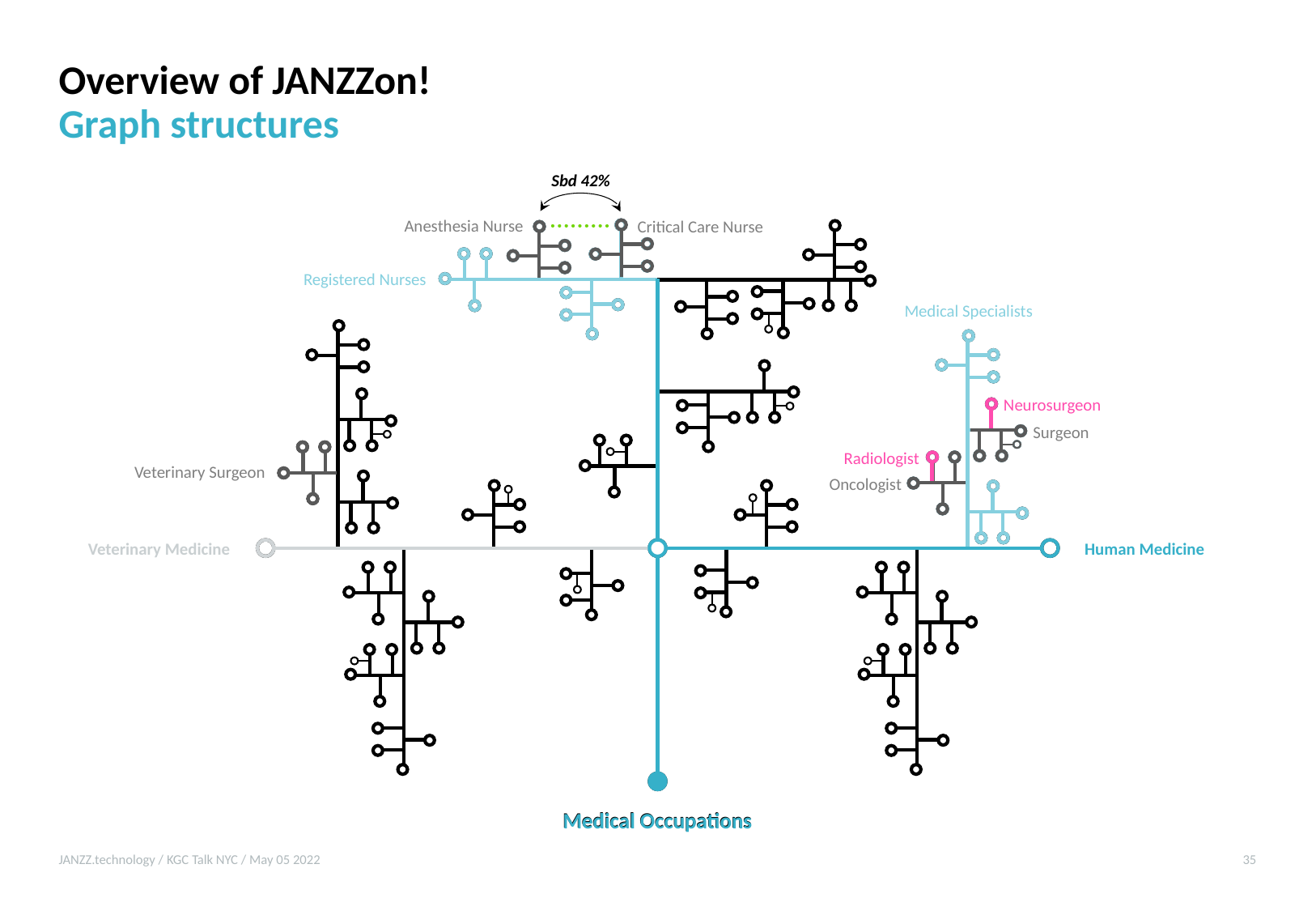

# Overview of JANZZon! Graph structures
Sbd 42%

Anesthesia Nurse

Critical Care Nurse

Registered Nurses

Medical Specialists

Neurosurgeon

Surgeon

Veterinary Surgeon
Radiologist

Oncologist

Veterinary Medicine

Human Medicine

Medical Occupations

Medical Occupations
JANZZ.technology / KGC Talk NYC / May 05 2022
35